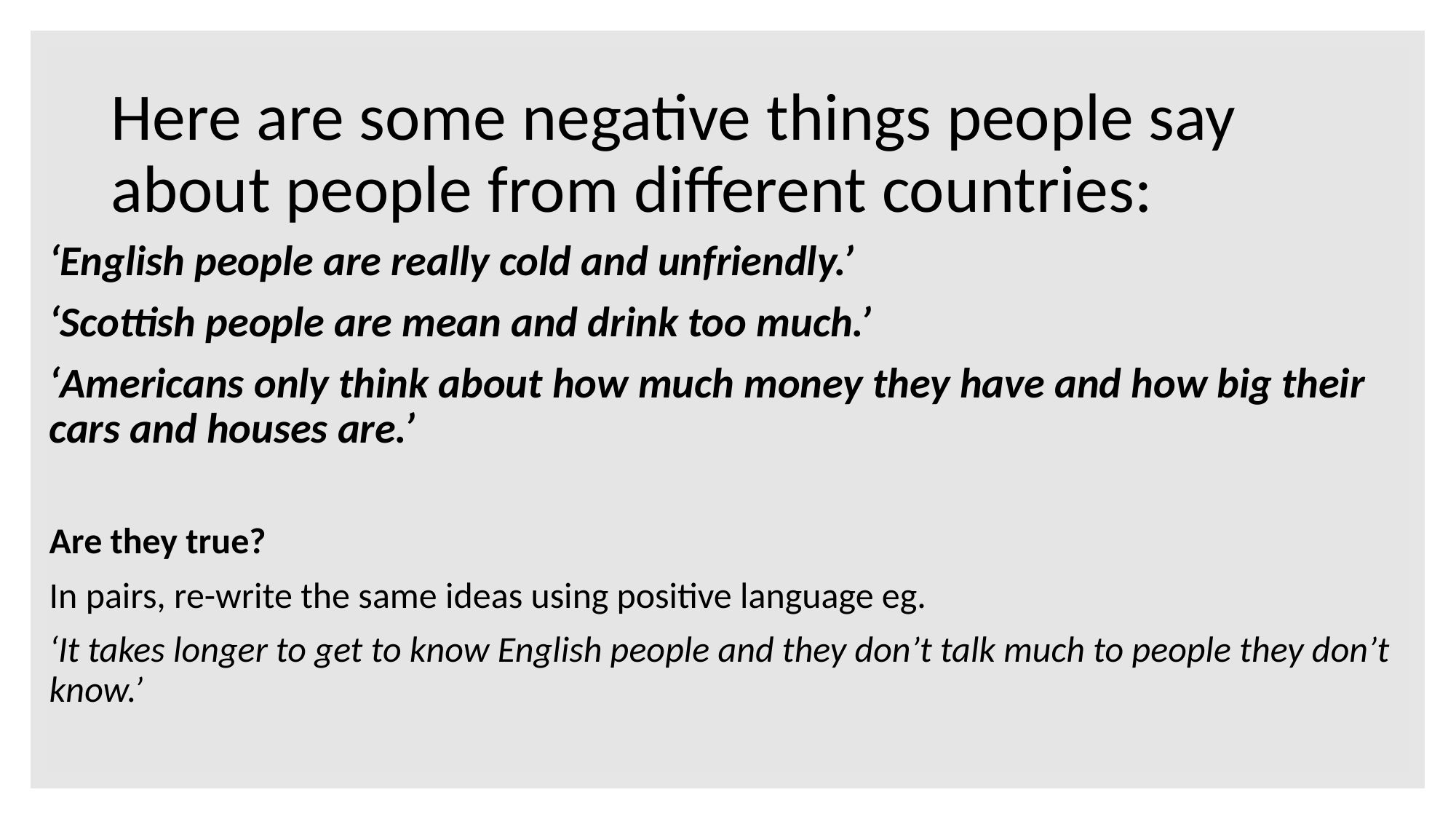

# Here are some negative things people say about people from different countries:
‘English people are really cold and unfriendly.’
‘Scottish people are mean and drink too much.’
‘Americans only think about how much money they have and how big their cars and houses are.’

Are they true?
In pairs, re-write the same ideas using positive language eg.
‘It takes longer to get to know English people and they don’t talk much to people they don’t know.’